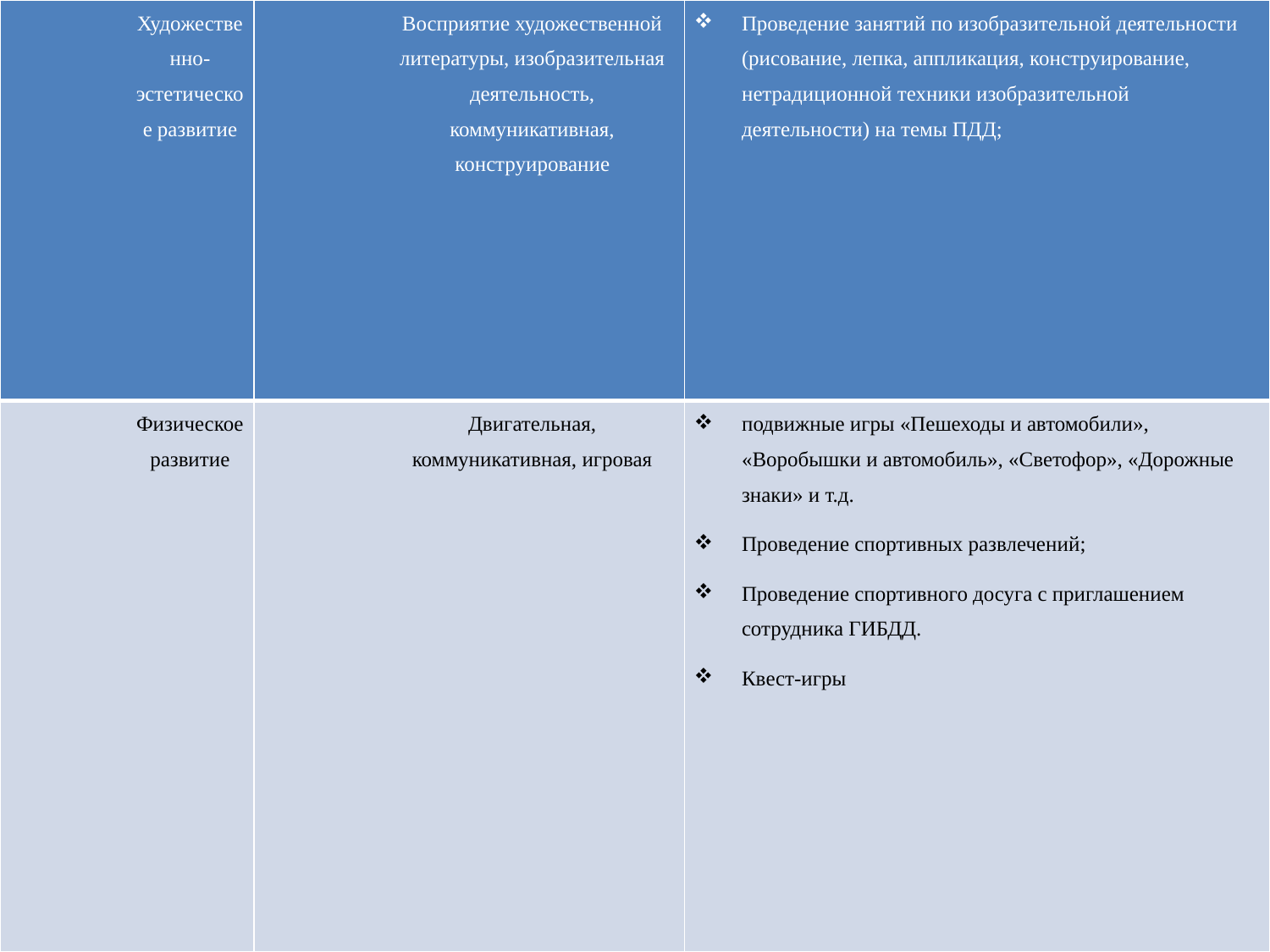

| Художественно-эстетическое развитие | Восприятие художественной литературы, изобразительная деятельность, коммуникативная, конструирование | Проведение занятий по изобразительной деятельности (рисование, лепка, аппликация, конструирование, нетрадиционной техники изобразительной деятельности) на темы ПДД; |
| --- | --- | --- |
| Физическое развитие | Двигательная, коммуникативная, игровая | подвижные игры «Пешеходы и автомобили», «Воробышки и автомобиль», «Светофор», «Дорожные знаки» и т.д. Проведение спортивных развлечений; Проведение спортивного досуга с приглашением сотрудника ГИБДД. Квест-игры |
#